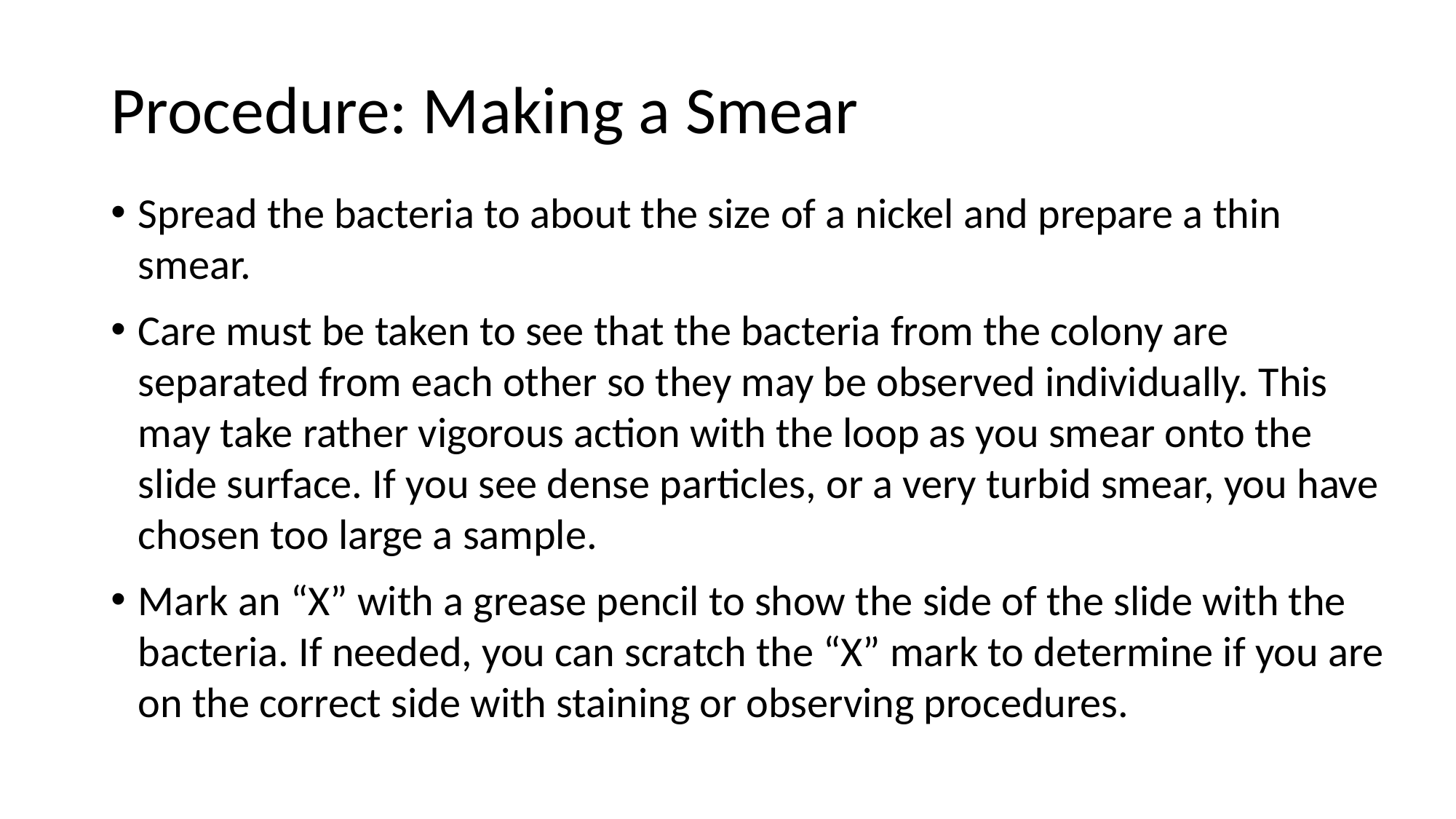

# Procedure: Making a Smear
Spread the bacteria to about the size of a nickel and prepare a thin smear.
Care must be taken to see that the bacteria from the colony are separated from each other so they may be observed individually. This may take rather vigorous action with the loop as you smear onto the slide surface. If you see dense particles, or a very turbid smear, you have chosen too large a sample.
Mark an “X” with a grease pencil to show the side of the slide with the bacteria. If needed, you can scratch the “X” mark to determine if you are on the correct side with staining or observing procedures.